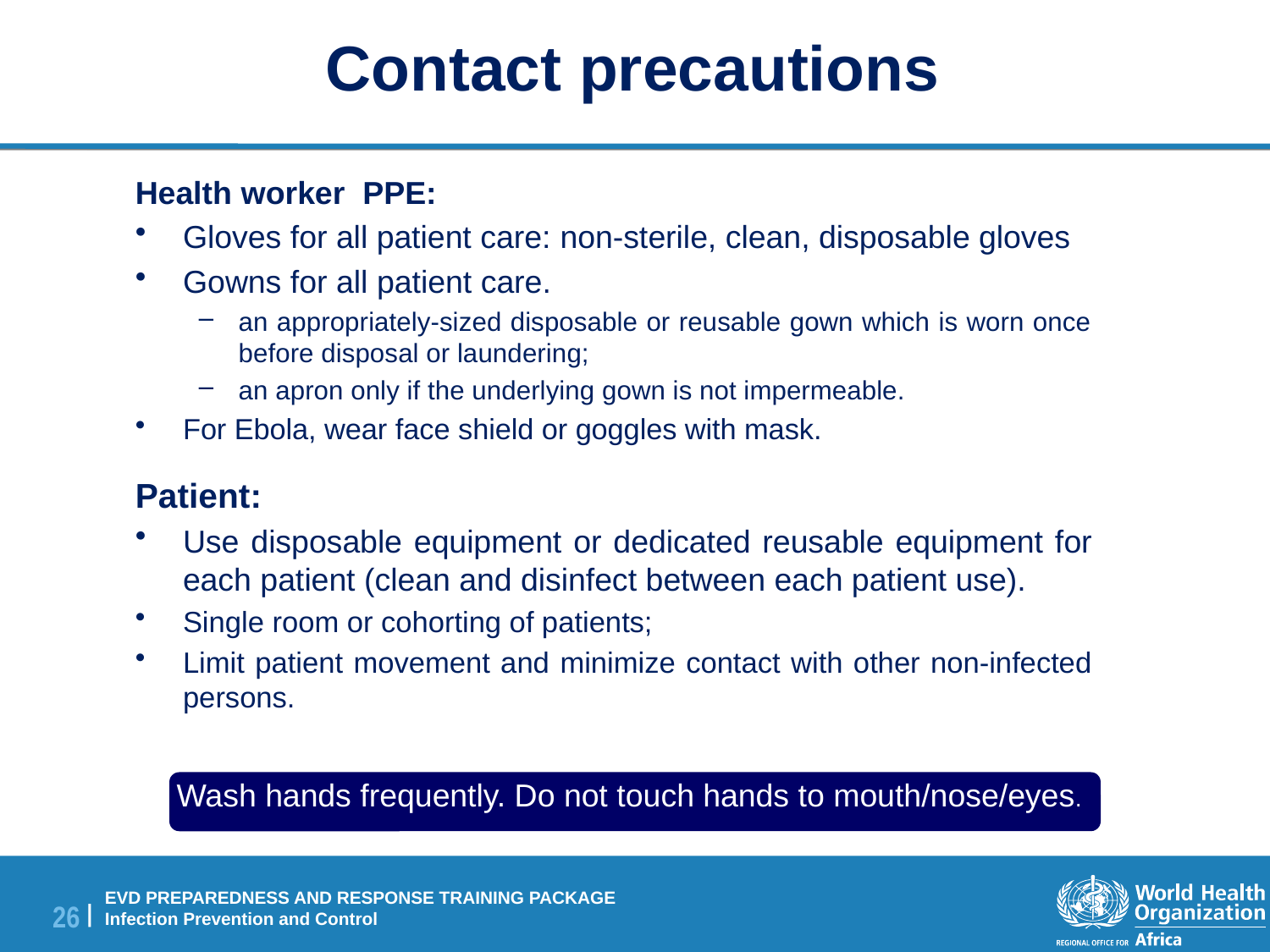

# Contact precautions
Health worker  PPE:
Gloves for all patient care: non-sterile, clean, disposable gloves
Gowns for all patient care.
an appropriately-sized disposable or reusable gown which is worn once before disposal or laundering;
an apron only if the underlying gown is not impermeable.
For Ebola, wear face shield or goggles with mask.
Patient:
Use disposable equipment or dedicated reusable equipment for each patient (clean and disinfect between each patient use).
Single room or cohorting of patients;
Limit patient movement and minimize contact with other non-infected persons.

Wash hands frequently. Do not touch hands to mouth/nose/eyes.